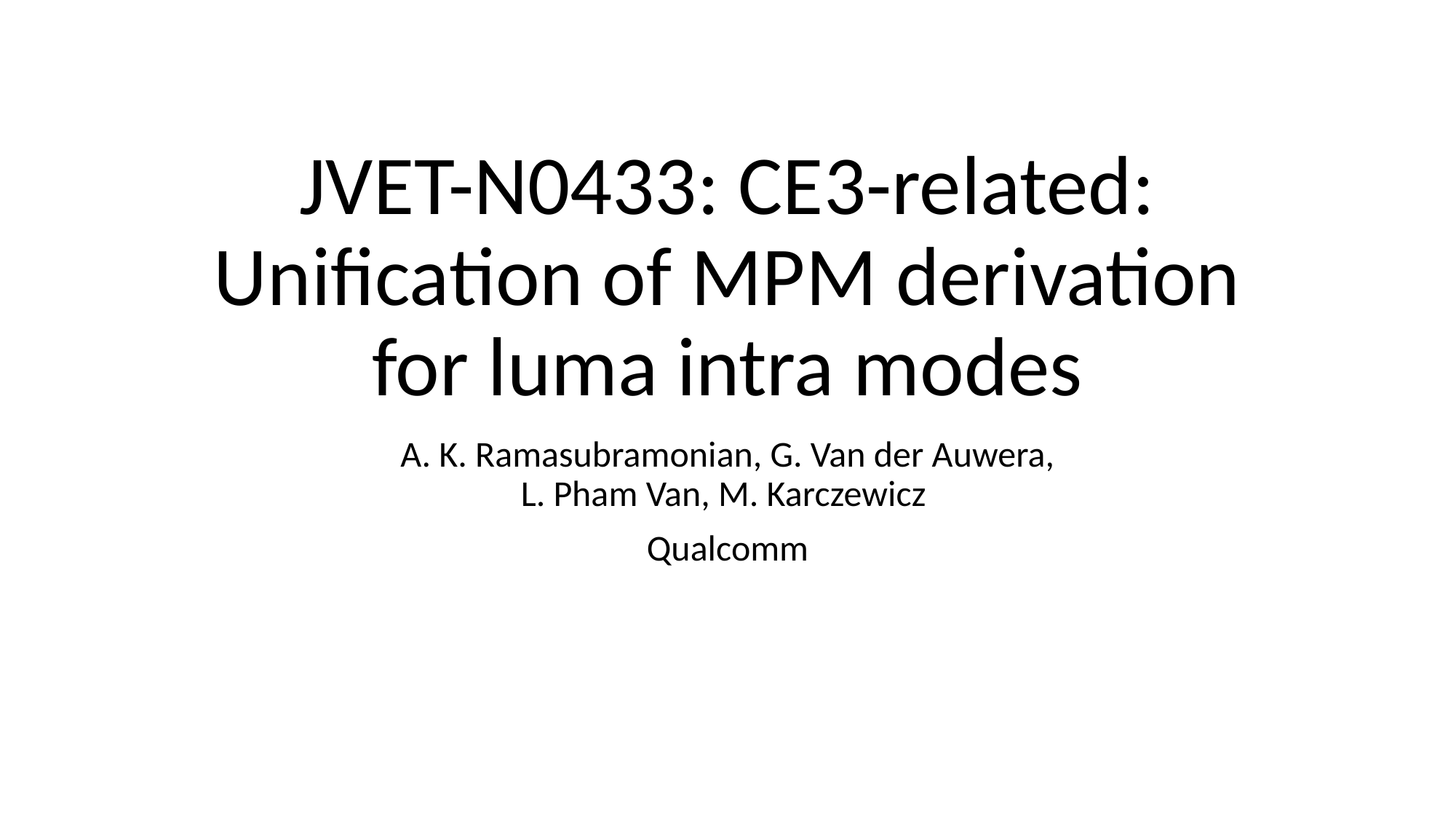

# JVET-N0433: CE3-related: Unification of MPM derivation for luma intra modes
A. K. Ramasubramonian, G. Van der Auwera,
L. Pham Van, M. Karczewicz
Qualcomm